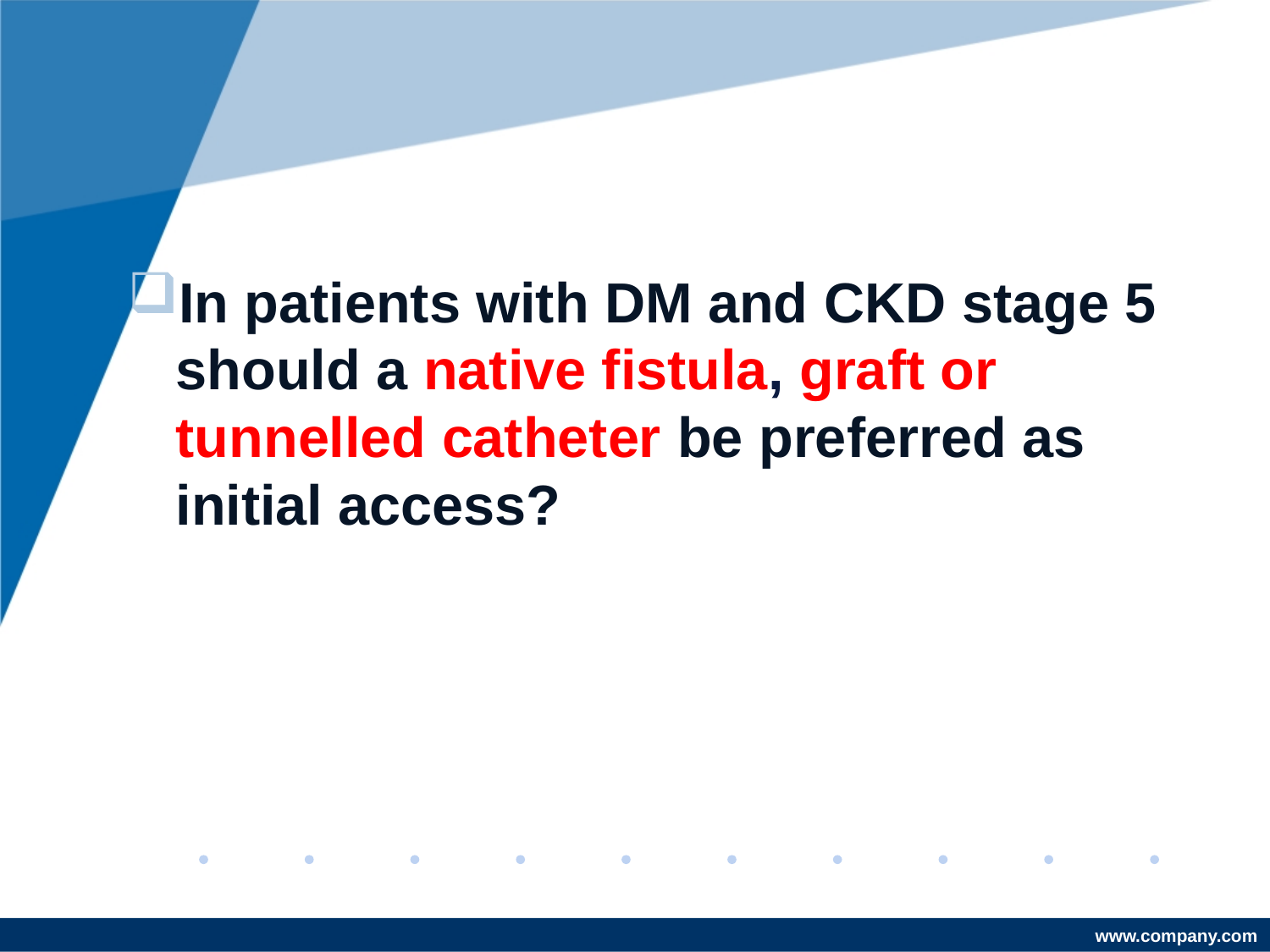

#
In patients with DM and CKD stage 5 should a native fistula, graft or tunnelled catheter be preferred as initial access?